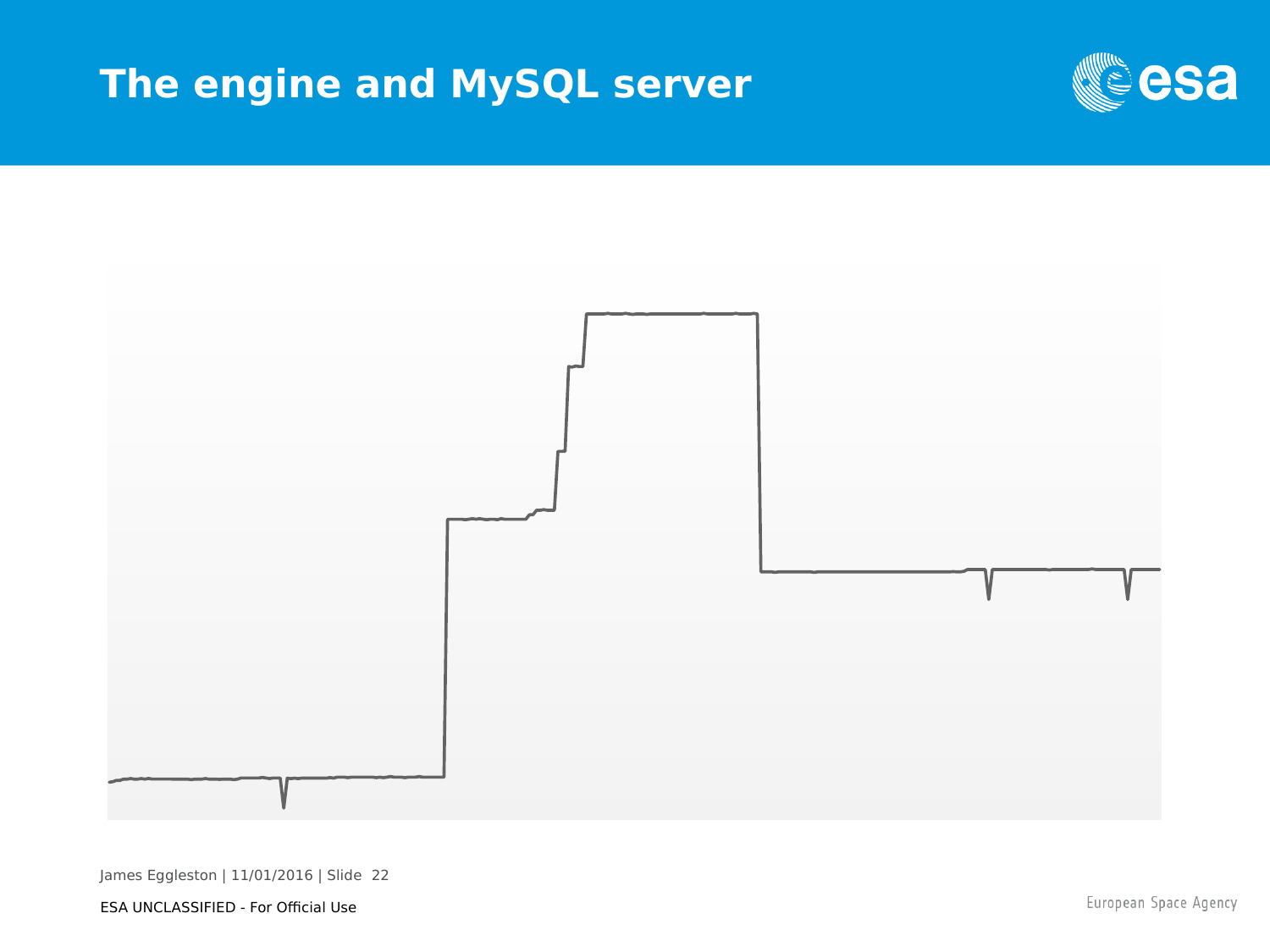

# The engine and MySQL server

### Chart

| Category |  |
|---|---|
| 20160119080403 | 10384.0 |
| 20160119080405 | 10544.0 |
| 20160119080407 | 10896.0 |
| 20160119080409 | 10896.0 |
| 20160119080411 | 11248.0 |
| 20160119080413 | 11248.0 |
| 20160119080415 | 11408.0 |
| 20160119080417 | 11248.0 |
| 20160119080419 | 11248.0 |
| 20160119080421 | 11408.0 |
| 20160119080423 | 11248.0 |
| 20160119080425 | 11440.0 |
| 20160119080427 | 11280.0 |
| 20160119080429 | 11280.0 |
| 20160119080431 | 11280.0 |
| 20160119080433 | 11280.0 |
| 20160119080435 | 11280.0 |
| 20160119080437 | 11280.0 |
| 20160119080439 | 11248.0 |
| 20160119080441 | 11248.0 |
| 20160119080443 | 11248.0 |
| 20160119080445 | 11248.0 |
| 20160119080447 | 11248.0 |
| 20160119080449 | 11104.0 |
| 20160119080451 | 11248.0 |
| 20160119080453 | 11248.0 |
| 20160119080455 | 11248.0 |
| 20160119080457 | 11408.0 |
| 20160119080459 | 11248.0 |
| 20160119080501 | 11248.0 |
| 20160119080503 | 11248.0 |
| 20160119080505 | 11184.0 |
| 20160119080507 | 11264.0 |
| 20160119080509 | 11248.0 |
| 20160119080511 | 11248.0 |
| 20160119080513 | 11104.0 |
| 20160119080515 | 11248.0 |
| 20160119080517 | 11560.0 |
| 20160119080519 | 11560.0 |
| 20160119080521 | 11560.0 |
| 20160119080523 | 11560.0 |
| 20160119080525 | 11560.0 |
| 20160119080527 | 11560.0 |
| 20160119080529 | 11720.0 |
| 20160119080531 | 11560.0 |
| 20160119080533 | 11416.0 |
| 20160119080535 | 11560.0 |
| 20160119080537 | 11560.0 |
| 20160119080539 | 11560.0 |
| 20160119080541 | 3192.0 |
| 20160119080543 | 11528.0 |
| 20160119080545 | 11384.0 |
| 20160119080547 | 11528.0 |
| 20160119080549 | 11384.0 |
| 20160119080551 | 11528.0 |
| 20160119080553 | 11528.0 |
| 20160119080555 | 11528.0 |
| 20160119080557 | 11528.0 |
| 20160119080559 | 11528.0 |
| 20160119080601 | 11528.0 |
| 20160119080603 | 11528.0 |
| 20160119080605 | 11528.0 |
| 20160119080607 | 11688.0 |
| 20160119080609 | 11528.0 |
| 20160119080611 | 11808.0 |
| 20160119080613 | 11808.0 |
| 20160119080615 | 11808.0 |
| 20160119080617 | 11664.0 |
| 20160119080619 | 11808.0 |
| 20160119080621 | 11808.0 |
| 20160119080623 | 11808.0 |
| 20160119080625 | 11808.0 |
| 20160119080627 | 11808.0 |
| 20160119080629 | 11808.0 |
| 20160119080631 | 11808.0 |
| 20160119080633 | 11664.0 |
| 20160119080635 | 11808.0 |
| 20160119080637 | 11664.0 |
| 20160119080639 | 11808.0 |
| 20160119080641 | 11968.0 |
| 20160119080643 | 11808.0 |
| 20160119080645 | 11808.0 |
| 20160119080647 | 11808.0 |
| 20160119080649 | 11664.0 |
| 20160119080651 | 11808.0 |
| 20160119080653 | 11808.0 |
| 20160119080655 | 11808.0 |
| 20160119080657 | 11968.0 |
| 20160119080659 | 11808.0 |
| 20160119080701 | 11808.0 |
| 20160119080703 | 11808.0 |
| 20160119080705 | 11808.0 |
| 20160119080707 | 11808.0 |
| 20160119080709 | 11808.0 |
| 20160119080711 | 11808.0 |
| 20160119080713 | 83529.0 |
| 20160119080715 | 83529.0 |
| 20160119080717 | 83529.0 |
| 20160119080719 | 83529.0 |
| 20160119080721 | 83529.0 |
| 20160119080723 | 83385.0 |
| 20160119080725 | 83529.0 |
| 20160119080727 | 83689.0 |
| 20160119080729 | 83529.0 |
| 20160119080731 | 83689.0 |
| 20160119080733 | 83529.0 |
| 20160119080735 | 83385.0 |
| 20160119080737 | 83529.0 |
| 20160119080739 | 83529.0 |
| 20160119080741 | 83385.0 |
| 20160119080743 | 83689.0 |
| 20160119080745 | 83529.0 |
| 20160119080747 | 83529.0 |
| 20160119080749 | 83529.0 |
| 20160119080751 | 83529.0 |
| 20160119080753 | 83529.0 |
| 20160119080755 | 83529.0 |
| 20160119080757 | 83529.0 |
| 20160119080759 | 84793.0 |
| 20160119080801 | 84793.0 |
| 20160119080803 | 86027.0 |
| 20160119080805 | 86027.0 |
| 20160119080807 | 86187.0 |
| 20160119080809 | 86027.0 |
| 20160119080811 | 86027.0 |
| 20160119080813 | 86027.0 |
| 20160119080815 | 102394.0 |
| 20160119080817 | 102394.0 |
| 20160119080819 | 102426.0 |
| 20160119080821 | 125965.0 |
| 20160119080823 | 125821.0 |
| 20160119080825 | 126125.0 |
| 20160119080827 | 125965.0 |
| 20160119080829 | 125965.0 |
| 20160119080831 | 140601.0 |
| 20160119080833 | 140601.0 |
| 20160119080835 | 140601.0 |
| 20160119080837 | 140601.0 |
| 20160119080839 | 140601.0 |
| 20160119080841 | 140601.0 |
| 20160119080843 | 140761.0 |
| 20160119080845 | 140601.0 |
| 20160119080847 | 140601.0 |
| 20160119080849 | 140601.0 |
| 20160119080851 | 140601.0 |
| 20160119080853 | 140761.0 |
| 20160119080855 | 140601.0 |
| 20160119080857 | 140457.0 |
| 20160119080859 | 140601.0 |
| 20160119080901 | 140601.0 |
| 20160119080903 | 140601.0 |
| 20160119080905 | 140457.0 |
| 20160119080907 | 140601.0 |
| 20160119080909 | 140601.0 |
| 20160119080911 | 140601.0 |
| 20160119080913 | 140601.0 |
| 20160119080915 | 140601.0 |
| 20160119080917 | 140601.0 |
| 20160119080919 | 140601.0 |
| 20160119080921 | 140601.0 |
| 20160119080923 | 140601.0 |
| 20160119080925 | 140601.0 |
| 20160119080927 | 140601.0 |
| 20160119080929 | 140601.0 |
| 20160119080931 | 140601.0 |
| 20160119080933 | 140601.0 |
| 20160119080935 | 140601.0 |
| 20160119080937 | 140761.0 |
| 20160119080939 | 140601.0 |
| 20160119080941 | 140601.0 |
| 20160119080943 | 140601.0 |
| 20160119080945 | 140601.0 |
| 20160119080947 | 140601.0 |
| 20160119080949 | 140601.0 |
| 20160119080951 | 140601.0 |
| 20160119080953 | 140601.0 |
| 20160119080955 | 140761.0 |
| 20160119080957 | 140601.0 |
| 20160119080959 | 140601.0 |
| 20160119081001 | 140601.0 |
| 20160119081003 | 140601.0 |
| 20160119081005 | 140761.0 |
| 20160119081007 | 140601.0 |
| 20160119081009 | 68872.0 |
| 20160119081011 | 68872.0 |
| 20160119081013 | 68872.0 |
| 20160119081015 | 68872.0 |
| 20160119081017 | 68728.0 |
| 20160119081019 | 68872.0 |
| 20160119081021 | 68872.0 |
| 20160119081023 | 68872.0 |
| 20160119081025 | 68872.0 |
| 20160119081027 | 68872.0 |
| 20160119081029 | 68872.0 |
| 20160119081031 | 68872.0 |
| 20160119081033 | 68872.0 |
| 20160119081035 | 68872.0 |
| 20160119081037 | 68872.0 |
| 20160119081039 | 68728.0 |
| 20160119081041 | 68872.0 |
| 20160119081043 | 68872.0 |
| 20160119081045 | 68872.0 |
| 20160119081047 | 68872.0 |
| 20160119081049 | 68872.0 |
| 20160119081051 | 68872.0 |
| 20160119081053 | 68872.0 |
| 20160119081055 | 68872.0 |
| 20160119081057 | 68872.0 |
| 20160119081059 | 68872.0 |
| 20160119081101 | 68872.0 |
| 20160119081103 | 68872.0 |
| 20160119081105 | 68872.0 |
| 20160119081107 | 68872.0 |
| 20160119081109 | 68872.0 |
| 20160119081111 | 68872.0 |
| 20160119081113 | 68872.0 |
| 20160119081115 | 68872.0 |
| 20160119081117 | 68872.0 |
| 20160119081119 | 68872.0 |
| 20160119081121 | 68872.0 |
| 20160119081123 | 68872.0 |
| 20160119081125 | 68872.0 |
| 20160119081127 | 68872.0 |
| 20160119081129 | 68872.0 |
| 20160119081131 | 68872.0 |
| 20160119081133 | 68872.0 |
| 20160119081135 | 68872.0 |
| 20160119081137 | 68872.0 |
| 20160119081139 | 68872.0 |
| 20160119081141 | 68872.0 |
| 20160119081143 | 68872.0 |
| 20160119081145 | 68872.0 |
| 20160119081147 | 68872.0 |
| 20160119081149 | 68872.0 |
| 20160119081151 | 68872.0 |
| 20160119081153 | 68872.0 |
| 20160119081155 | 68872.0 |
| 20160119081157 | 68952.0 |
| 20160119081159 | 68872.0 |
| 20160119081201 | 68872.0 |
| 20160119081203 | 69032.0 |
| 20160119081205 | 69536.0 |
| 20160119081207 | 69536.0 |
| 20160119081209 | 69536.0 |
| 20160119081211 | 69536.0 |
| 20160119081213 | 69536.0 |
| 20160119081215 | 69536.0 |
| 20160119081217 | 61200.0 |
| 20160119081219 | 69536.0 |
| 20160119081221 | 69536.0 |
| 20160119081223 | 69536.0 |
| 20160119081225 | 69536.0 |
| 20160119081227 | 69536.0 |
| 20160119081229 | 69536.0 |
| 20160119081231 | 69536.0 |
| 20160119081233 | 69536.0 |
| 20160119081235 | 69536.0 |
| 20160119081237 | 69536.0 |
| 20160119081239 | 69536.0 |
| 20160119081241 | 69536.0 |
| 20160119081243 | 69536.0 |
| 20160119081245 | 69536.0 |
| 20160119081247 | 69536.0 |
| 20160119081249 | 69536.0 |
| 20160119081251 | 69392.0 |
| 20160119081253 | 69536.0 |
| 20160119081255 | 69536.0 |
| 20160119081257 | 69536.0 |
| 20160119081259 | 69536.0 |
| 20160119081301 | 69536.0 |
| 20160119081303 | 69536.0 |
| 20160119081305 | 69536.0 |
| 20160119081307 | 69536.0 |
| 20160119081309 | 69536.0 |
| 20160119081311 | 69536.0 |
| 20160119081313 | 69536.0 |
| 20160119081315 | 69696.0 |
| 20160119081317 | 69536.0 |
| 20160119081319 | 69536.0 |
| 20160119081321 | 69536.0 |
| 20160119081323 | 69536.0 |
| 20160119081325 | 69536.0 |
| 20160119081327 | 69536.0 |
| 20160119081329 | 69536.0 |
| 20160119081331 | 69536.0 |
| 20160119081333 | 69536.0 |
| 20160119081335 | 61200.0 |
| 20160119081337 | 69536.0 |
| 20160119081339 | 69536.0 |
| 20160119081341 | 69536.0 |
| 20160119081343 | 69536.0 |
| 20160119081345 | 69536.0 |
| 20160119081347 | 69536.0 |
| 20160119081349 | 69536.0 |
| 20160119081351 | 69536.0 |
| 20160119081353 | 69536.0 |